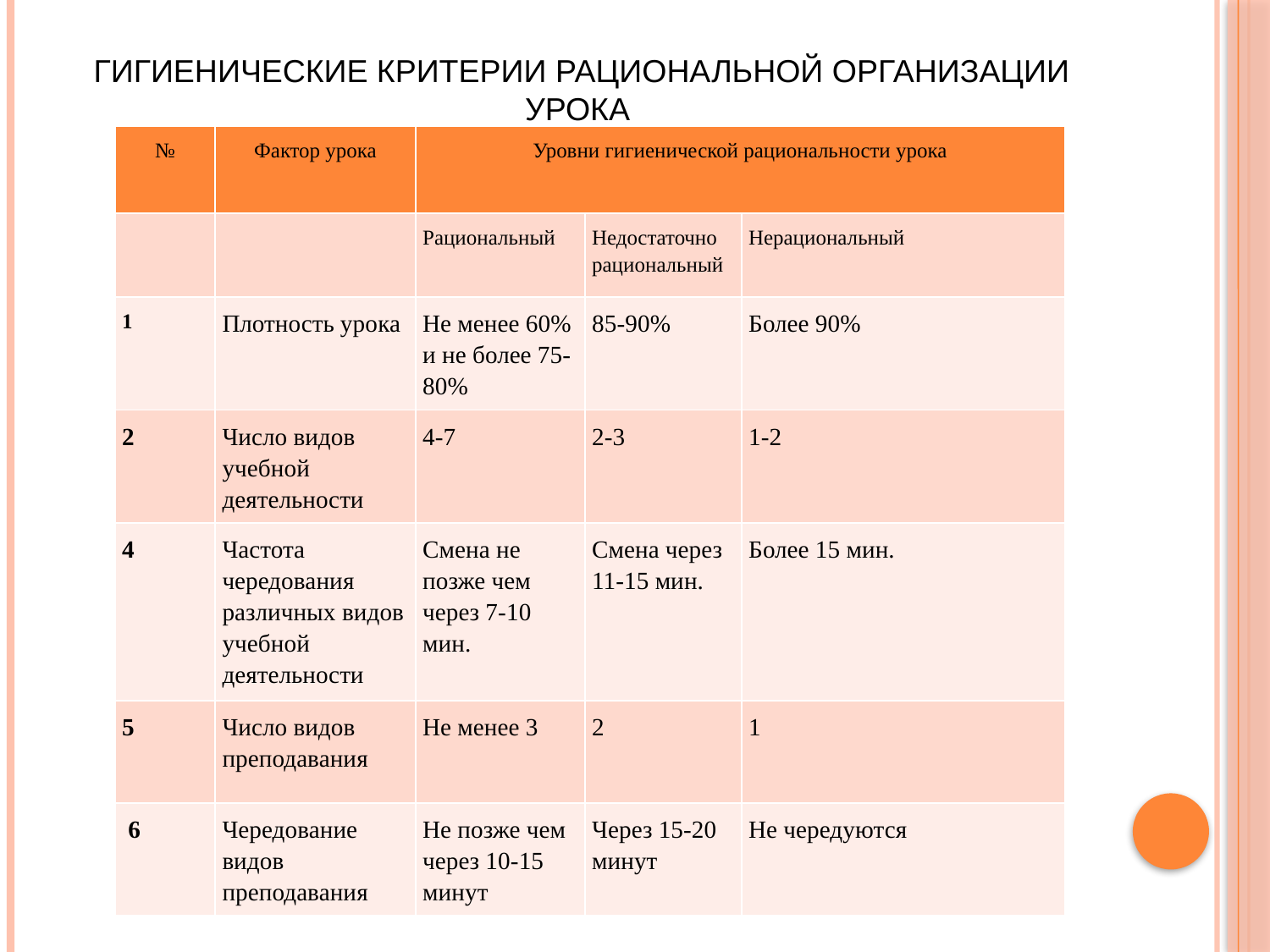

# гигиенические критерии рациональной организации урока
| № | Фактор урока | Уровни гигиенической рациональности урока |  |  |
| --- | --- | --- | --- | --- |
|  |  | Рациональный | Недостаточно рациональный | Нерациональный |
| 1 | Плотность урока | Не менее 60% и не более 75-80% | 85-90% | Более 90% |
| 2 | Число видов учебной деятельности | 4-7 | 2-3 | 1-2 |
| 4 | Частота чередования различных видов учебной деятельности | Смена не позже чем через 7-10 мин. | Смена через 11-15 мин. | Более 15 мин. |
| 5 | Число видов преподавания | Не менее 3 | 2 | 1 |
| 6 | Чередование видов преподавания | Не позже чем через 10-15 минут | Через 15-20 минут | Не чередуются |